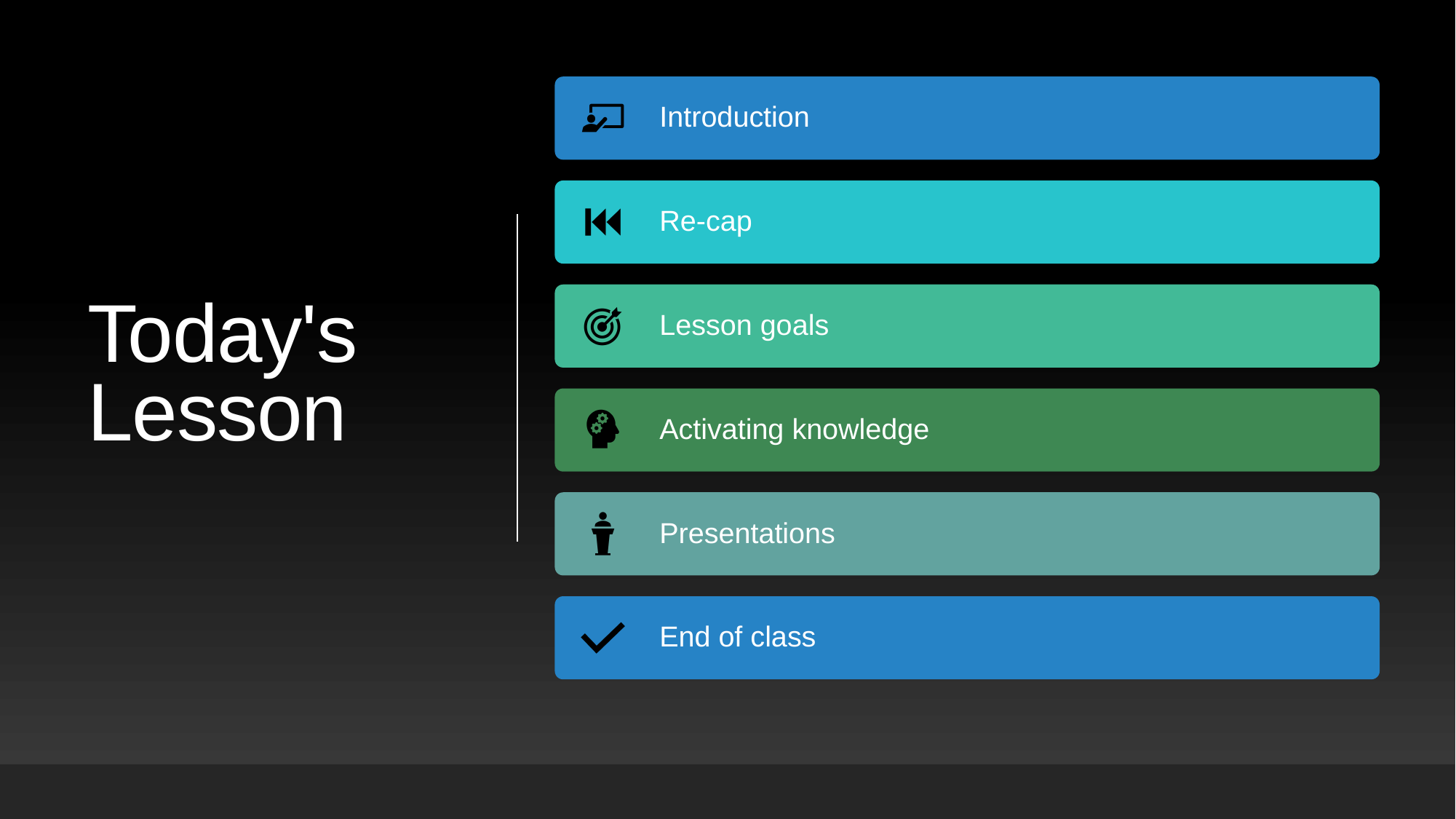

# Today's Lesson
Introduction
Re-cap
Lesson goals
Activating knowledge
Presentations
End of class